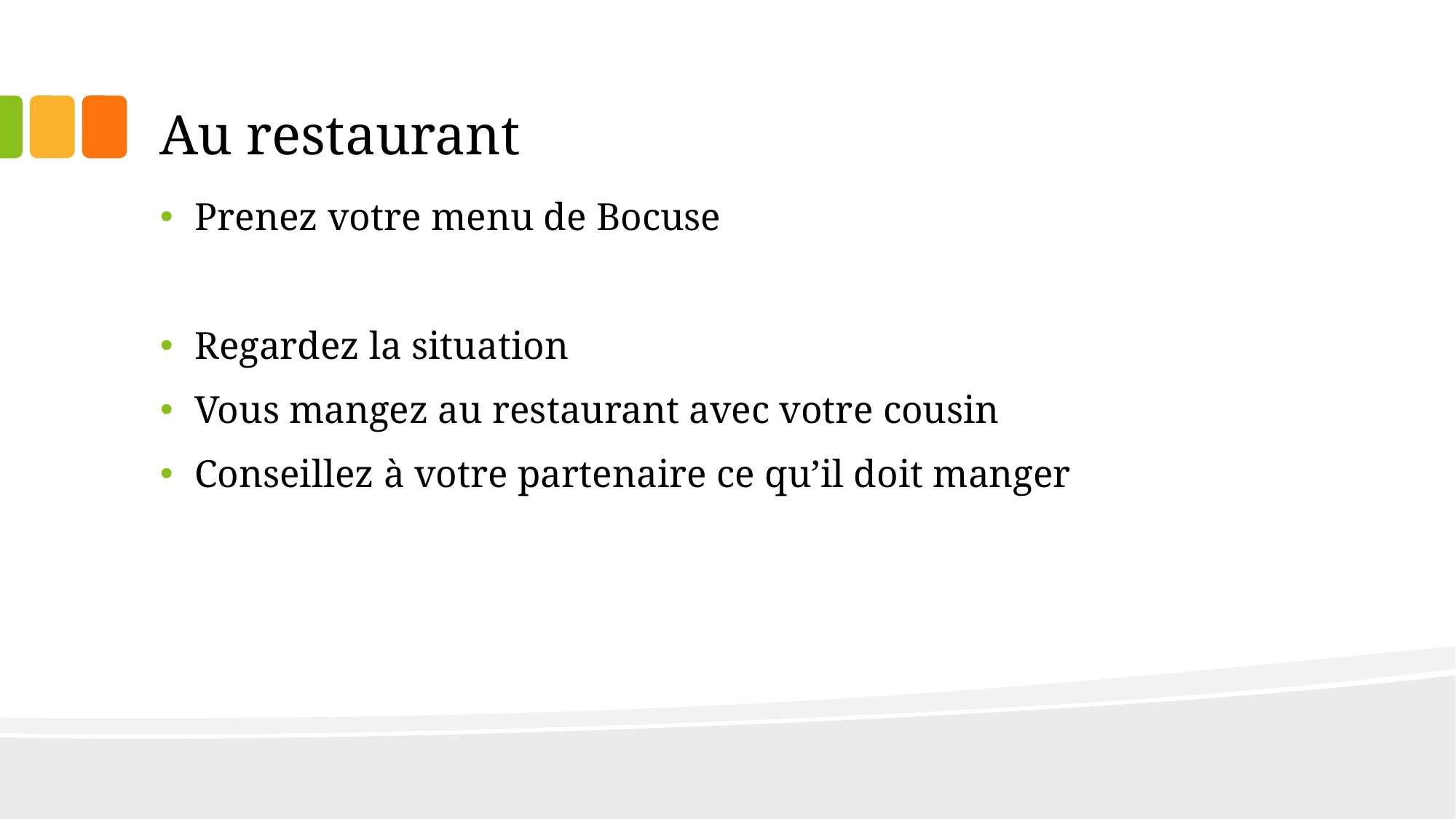

# Au restaurant
Prenez votre menu de Bocuse

Regardez la situation
Vous mangez au restaurant avec votre cousin
Conseillez à votre partenaire ce qu’il doit manger